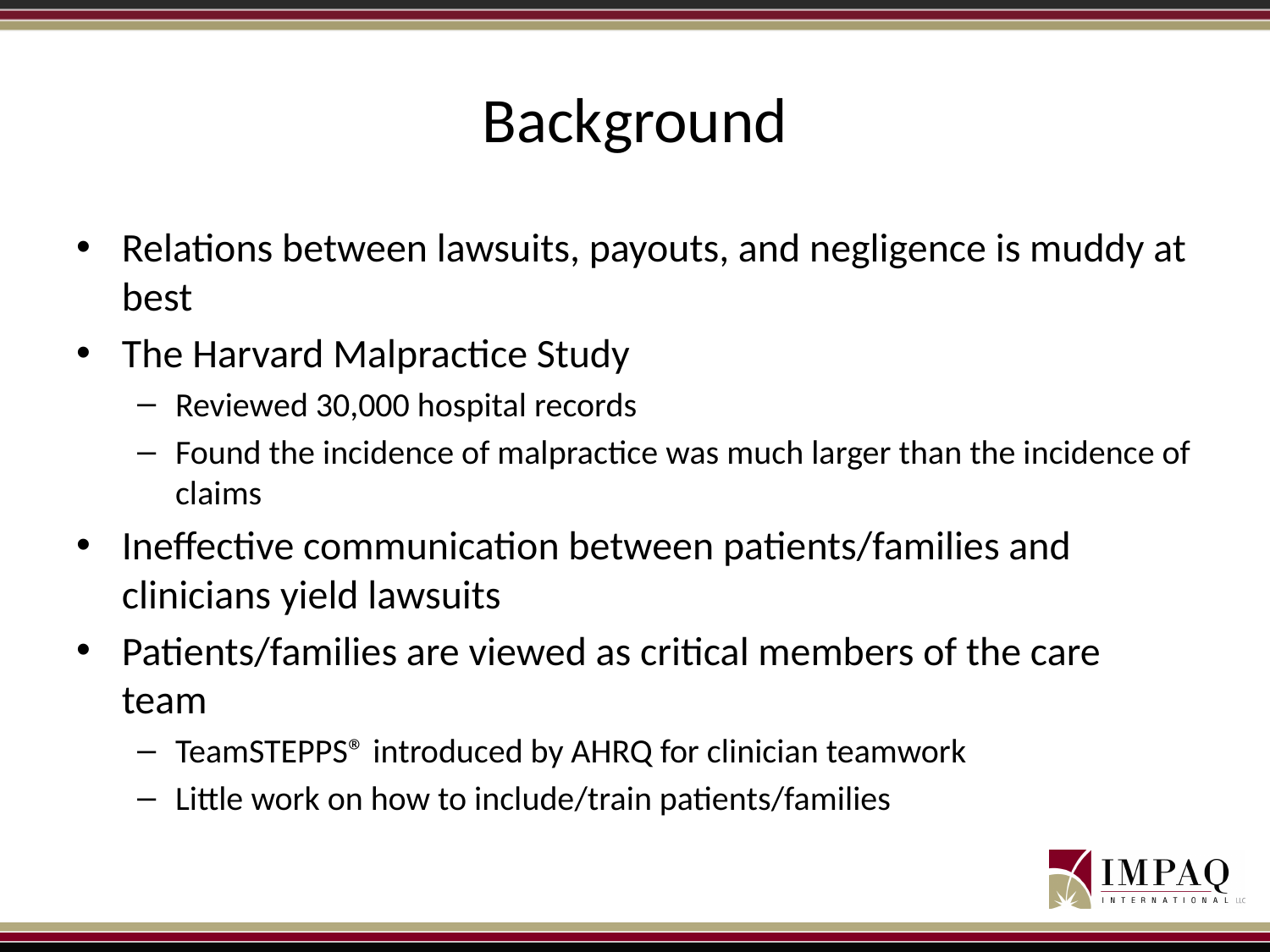

# Background

Relations between lawsuits, payouts, and negligence is muddy at best
The Harvard Malpractice Study
Reviewed 30,000 hospital records
Found the incidence of malpractice was much larger than the incidence of claims
Ineffective communication between patients/families and clinicians yield lawsuits
Patients/families are viewed as critical members of the care team
TeamSTEPPS® introduced by AHRQ for clinician teamwork
Little work on how to include/train patients/families